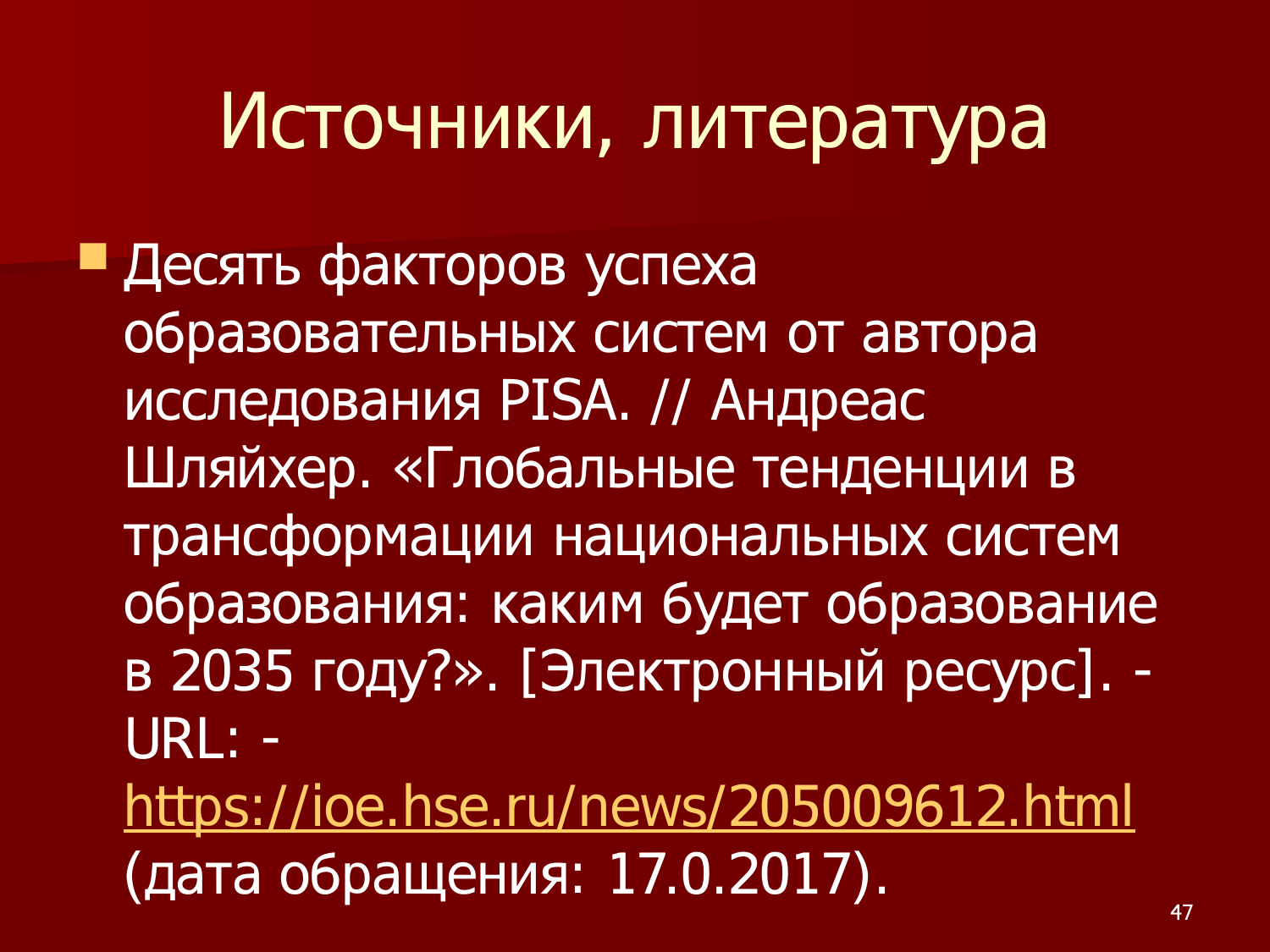

# Источники, литература
Десять факторов успеха образовательных систем от автора исследования PISA. // Андреас Шляйхер. «Глобальные тенденции в трансформации национальных систем образования: каким будет образование в 2035 году?». [Электронный ресурс]. -URL: -https://ioe.hse.ru/news/205009612.html (дата обращения: 17.0.2017).
47